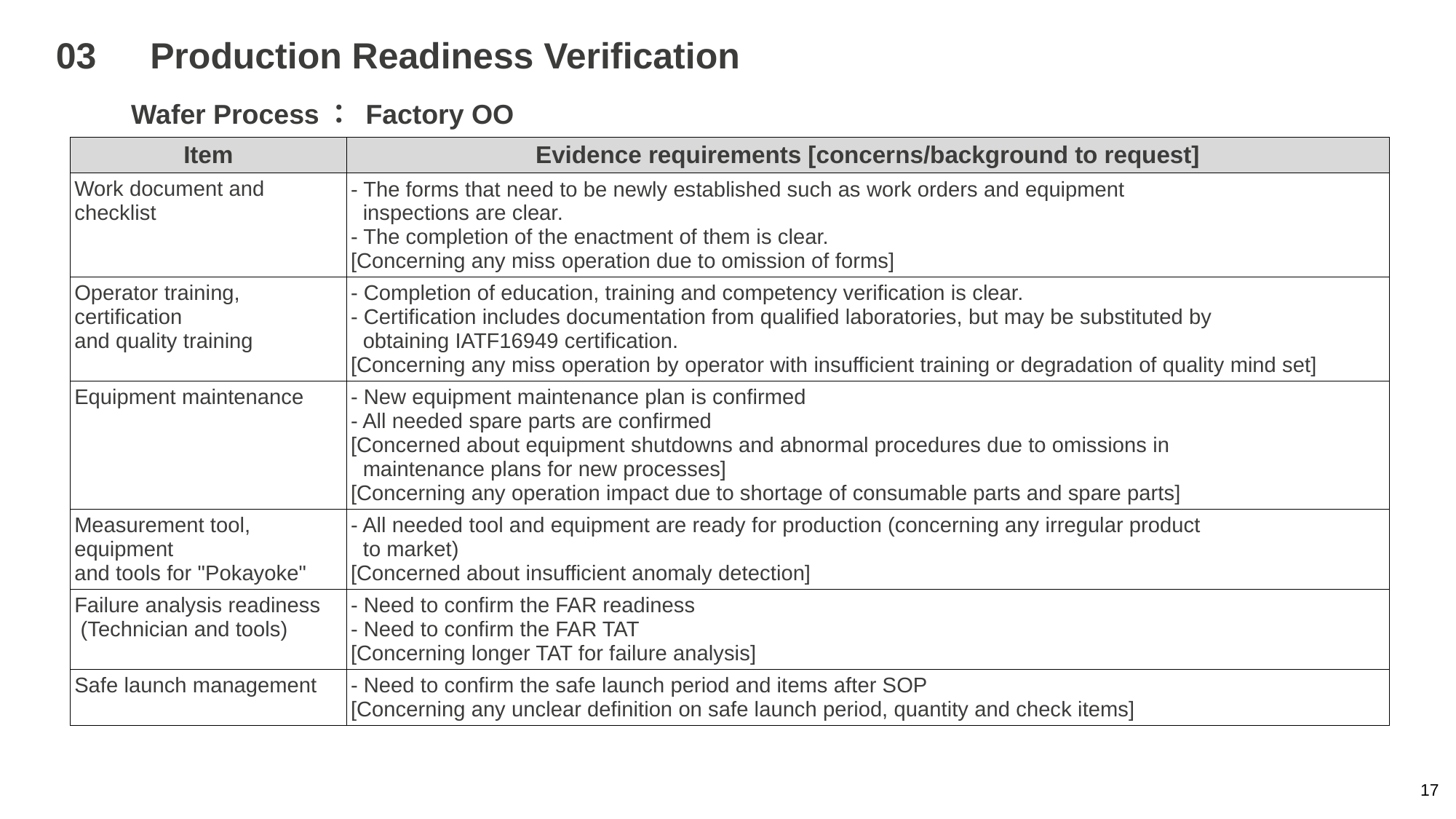

# 03　Production Readiness Verification
Wafer Process： Factory OO
| Item | Evidence requirements [concerns/background to request] |
| --- | --- |
| Work document and checklist | - The forms that need to be newly established such as work orders and equipment inspections are clear. - The completion of the enactment of them is clear. [Concerning any miss operation due to omission of forms] |
| Operator training, certification and quality training | - Completion of education, training and competency verification is clear. - Certification includes documentation from qualified laboratories, but may be substituted by obtaining IATF16949 certification. [Concerning any miss operation by operator with insufficient training or degradation of quality mind set] |
| Equipment maintenance | - New equipment maintenance plan is confirmed - All needed spare parts are confirmed [Concerned about equipment shutdowns and abnormal procedures due to omissions in maintenance plans for new processes] [Concerning any operation impact due to shortage of consumable parts and spare parts] |
| Measurement tool, equipment and tools for "Pokayoke" | - All needed tool and equipment are ready for production (concerning any irregular product to market) [Concerned about insufficient anomaly detection] |
| Failure analysis readiness (Technician and tools) | - Need to confirm the FAR readiness - Need to confirm the FAR TAT [Concerning longer TAT for failure analysis] |
| Safe launch management | - Need to confirm the safe launch period and items after SOP [Concerning any unclear definition on safe launch period, quantity and check items] |